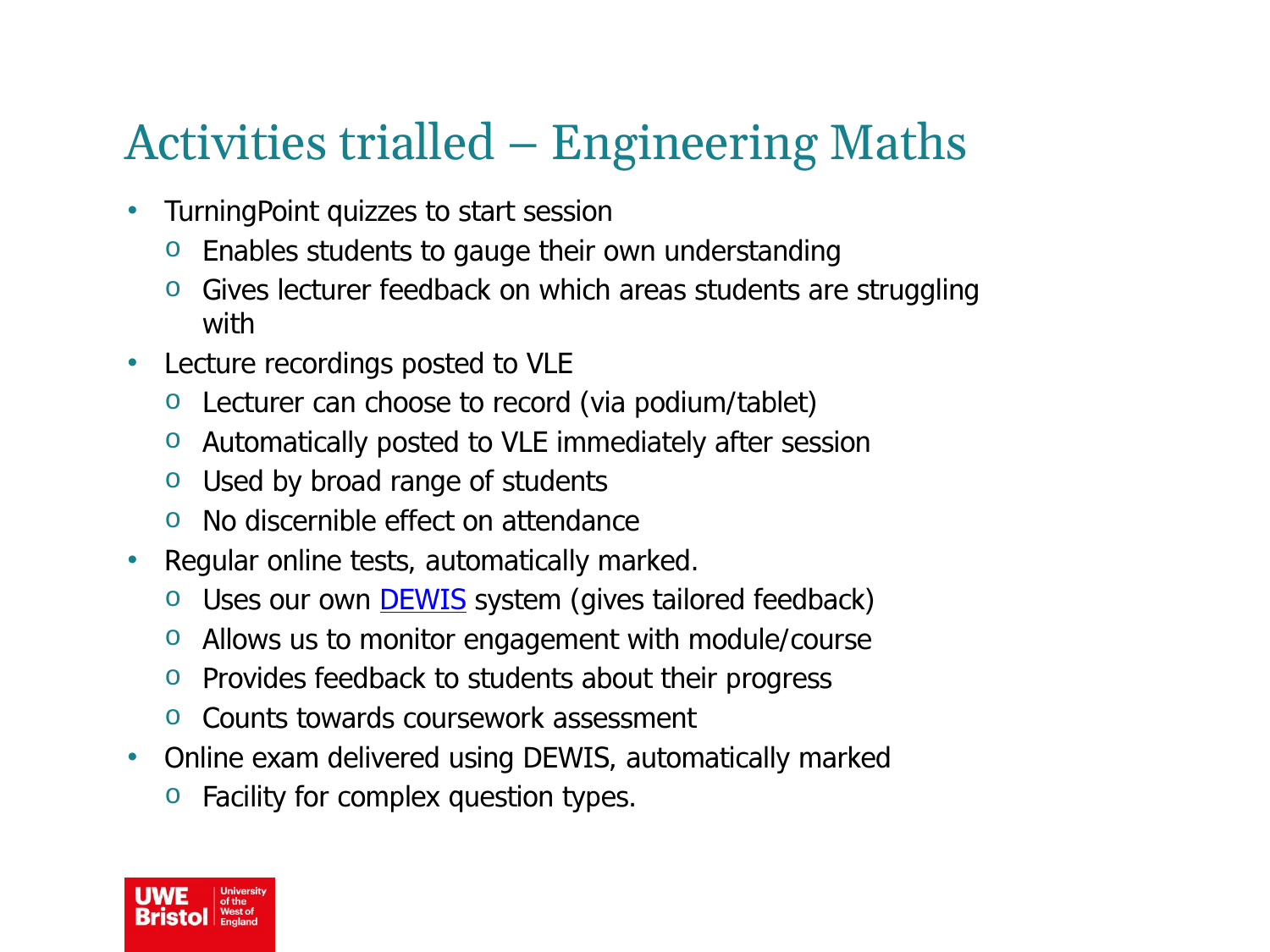

Activities trialled – Engineering Maths
TurningPoint quizzes to start session
Enables students to gauge their own understanding
Gives lecturer feedback on which areas students are struggling with
Lecture recordings posted to VLE
Lecturer can choose to record (via podium/tablet)
Automatically posted to VLE immediately after session
Used by broad range of students
No discernible effect on attendance
Regular online tests, automatically marked.
Uses our own DEWIS system (gives tailored feedback)
Allows us to monitor engagement with module/course
Provides feedback to students about their progress
Counts towards coursework assessment
Online exam delivered using DEWIS, automatically marked
Facility for complex question types.